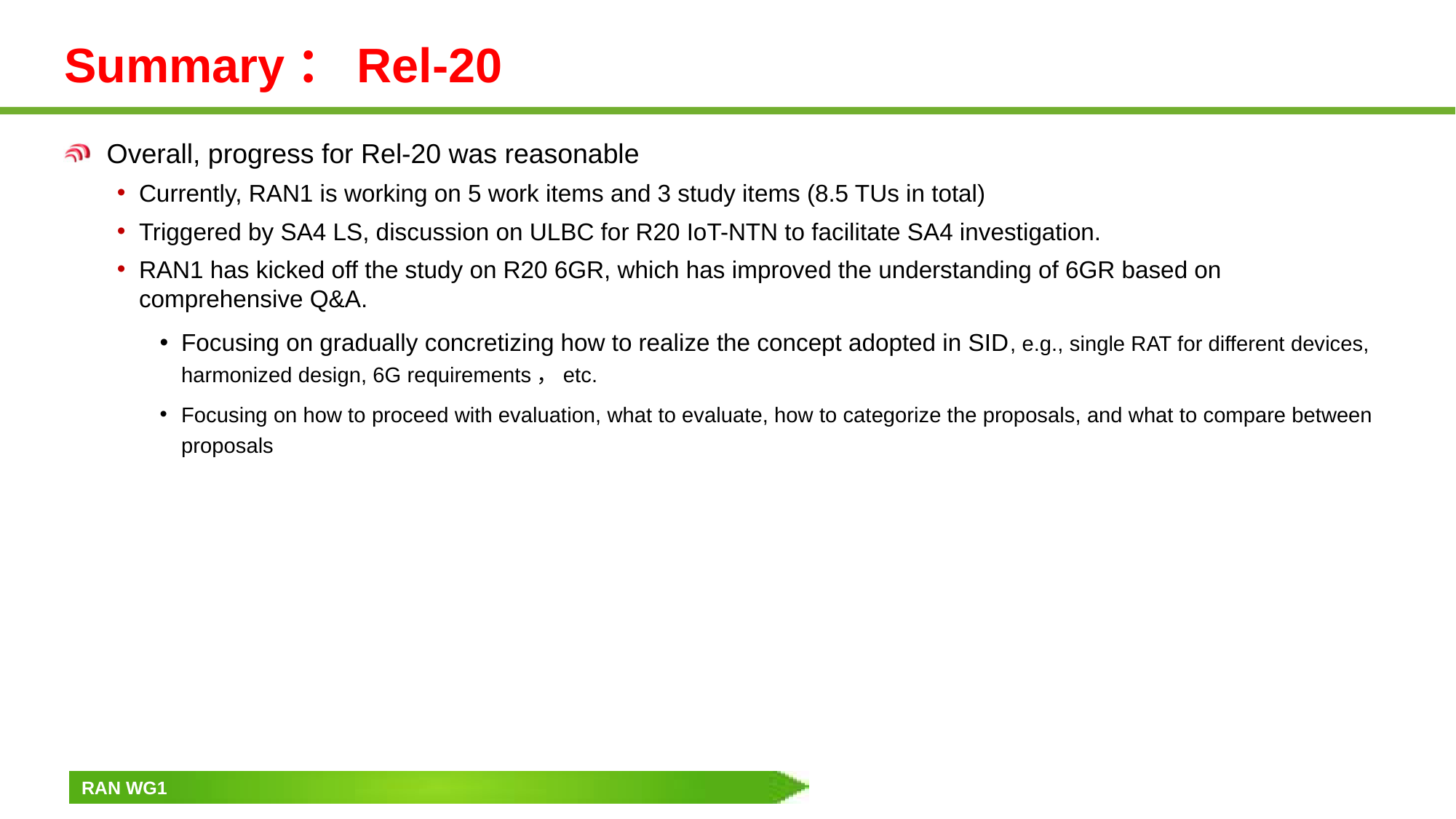

# Summary：Rel-20
Overall, progress for Rel-20 was reasonable
Currently, RAN1 is working on 5 work items and 3 study items (8.5 TUs in total)
Triggered by SA4 LS, discussion on ULBC for R20 IoT-NTN to facilitate SA4 investigation.
RAN1 has kicked off the study on R20 6GR, which has improved the understanding of 6GR based on comprehensive Q&A.
Focusing on gradually concretizing how to realize the concept adopted in SID, e.g., single RAT for different devices, harmonized design, 6G requirements，etc.
Focusing on how to proceed with evaluation, what to evaluate, how to categorize the proposals, and what to compare between proposals